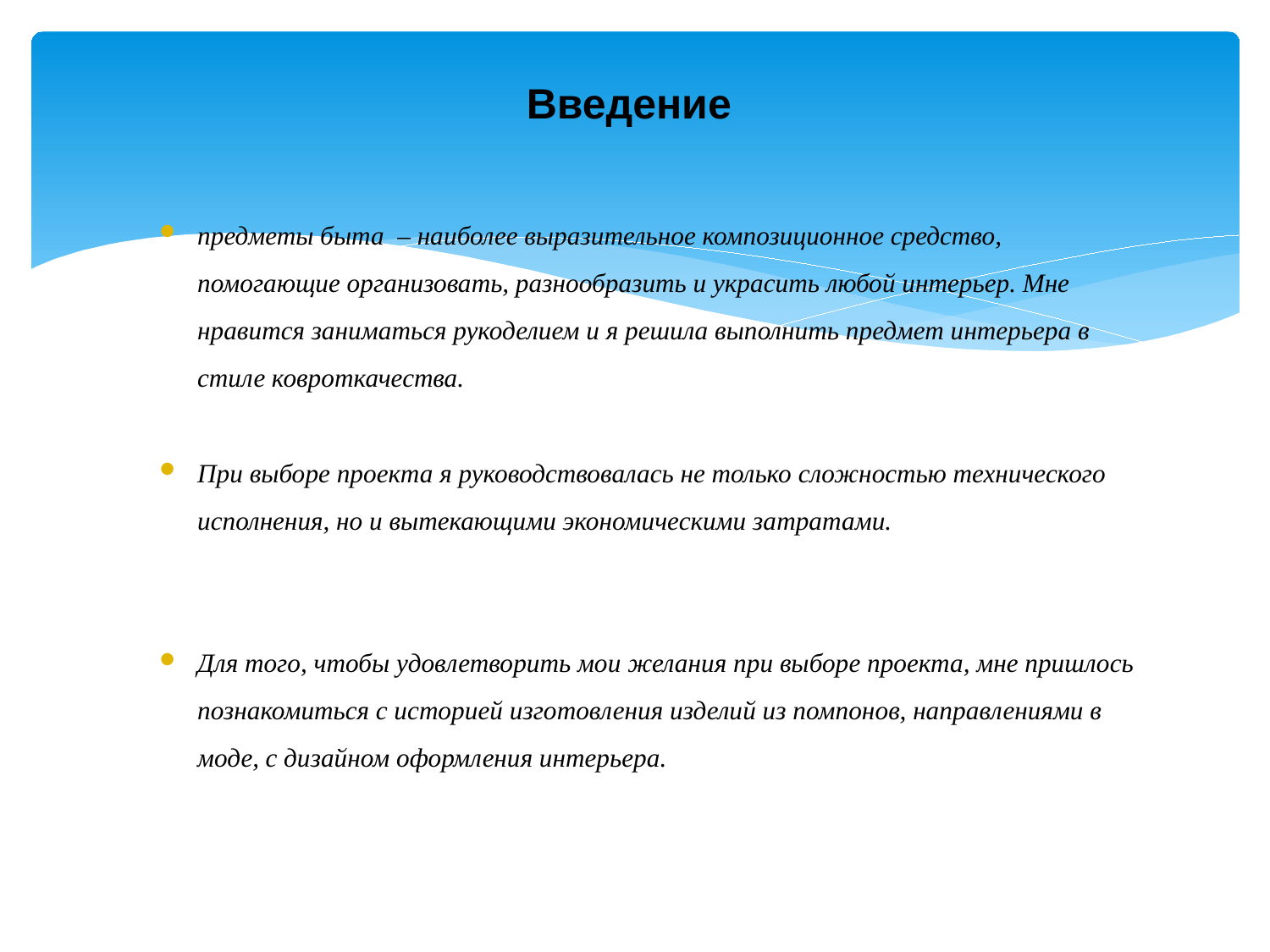

# Введение
предметы быта  – наиболее выразительное композиционное средство, помогающие организовать, разнообразить и украсить любой интерьер. Мне нравится заниматься рукоделием и я решила выполнить предмет интерьера в стиле ковроткачества.

При выборе проекта я руководствовалась не только сложностью технического исполнения, но и вытекающими экономическими затратами.

Для того, чтобы удовлетворить мои желания при выборе проекта, мне пришлось познакомиться с историей изготовления изделий из помпонов, направлениями в  моде, с дизайном оформления интерьера.